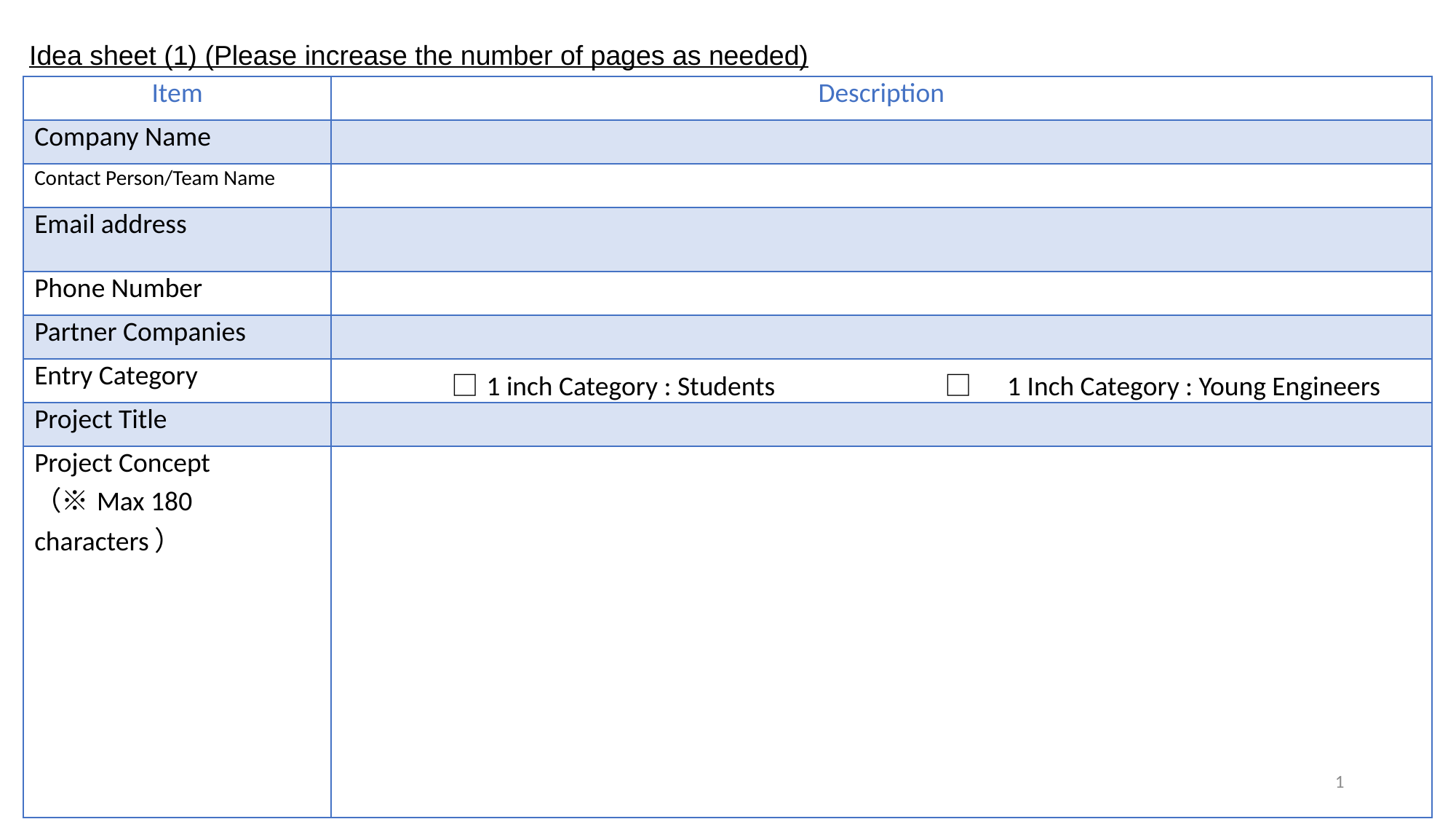

Idea sheet (1) (Please increase the number of pages as needed)
| Item | Description |
| --- | --- |
| Company Name |  |
| Contact Person/Team Name |  |
| Email address |  |
| Phone Number |  |
| Partner Companies |  |
| Entry Category | □1 inch Category : Students　　　　　　□　1 Inch Category : Young Engineers |
| Project Title |  |
| Project Concept （※Max 180 characters） |  |
1